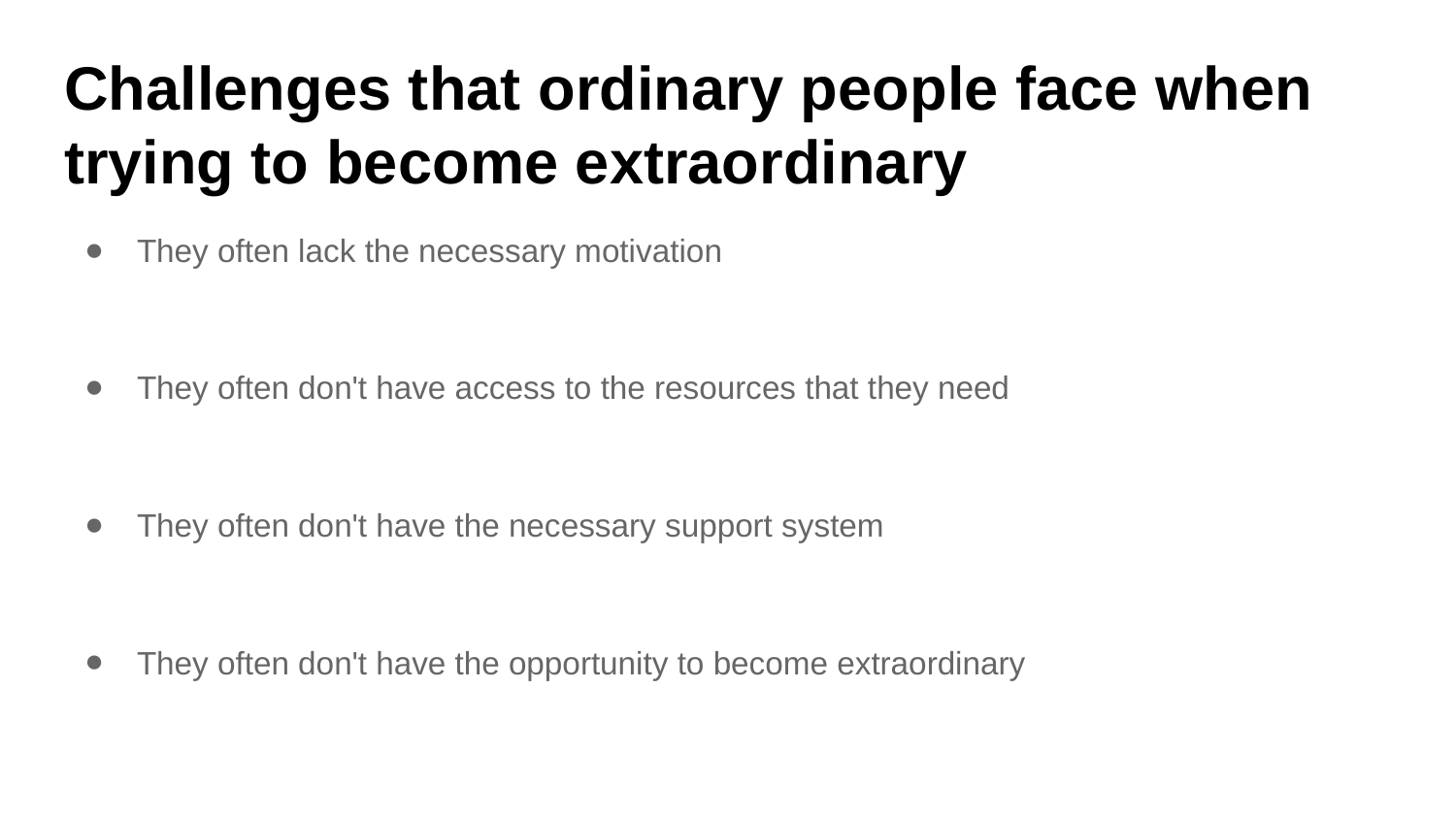

# Challenges that ordinary people face when trying to become extraordinary
They often lack the necessary motivation

They often don't have access to the resources that they need

They often don't have the necessary support system

They often don't have the opportunity to become extraordinary